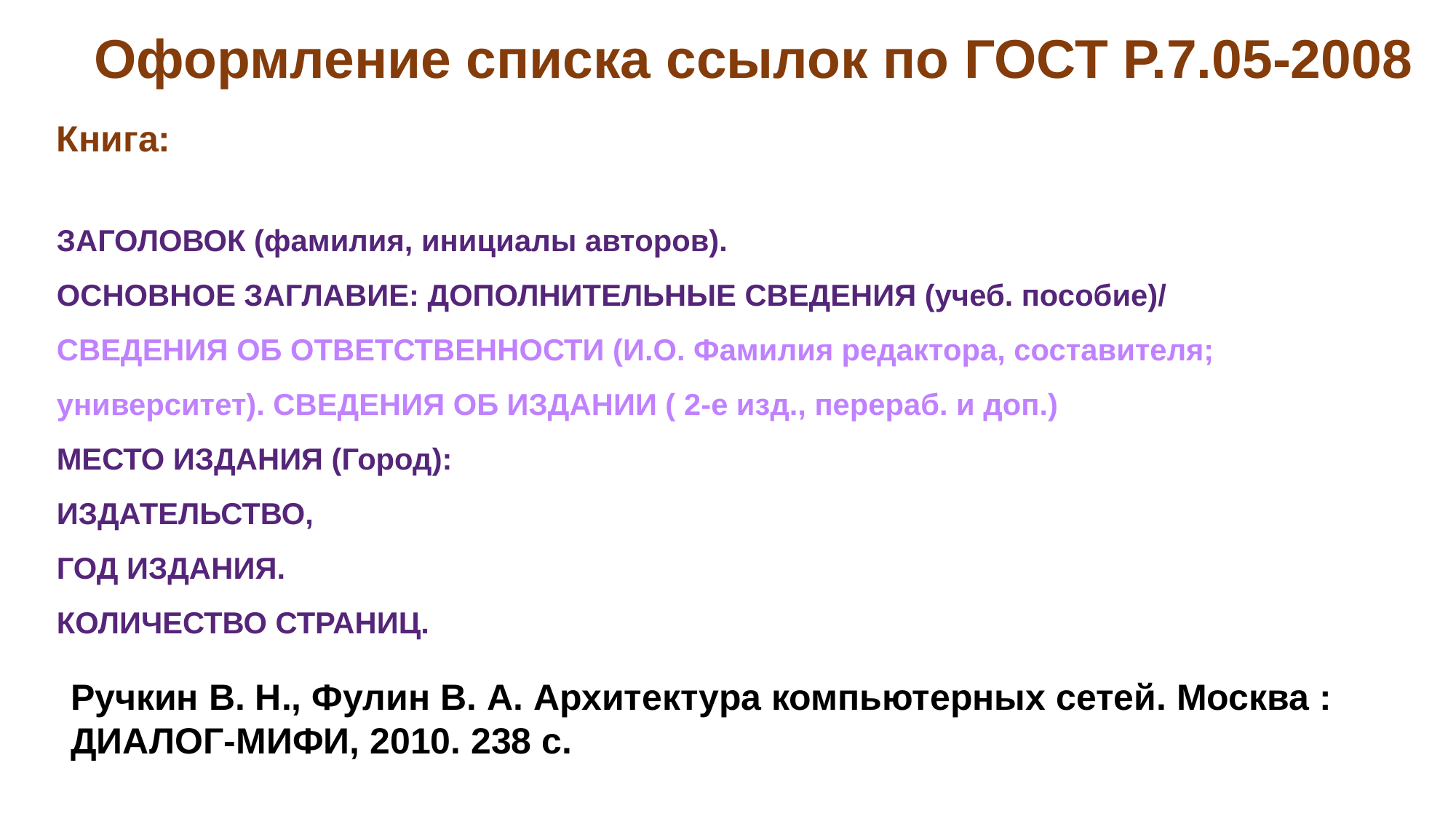

Оформление списка ссылок по ГОСТ Р.7.05-2008
Книга:

ЗАГОЛОВОК (фамилия, инициалы авторов).
ОСНОВНОЕ ЗАГЛАВИЕ: ДОПОЛНИТЕЛЬНЫЕ СВЕДЕНИЯ (учеб. пособие)/
СВЕДЕНИЯ ОБ ОТВЕТСТВЕННОСТИ (И.О. Фамилия редактора, составителя; университет). СВЕДЕНИЯ ОБ ИЗДАНИИ ( 2-е изд., перераб. и доп.)
МЕСТО ИЗДАНИЯ (Город):
ИЗДАТЕЛЬСТВО,
ГОД ИЗДАНИЯ.
КОЛИЧЕСТВО СТРАНИЦ.
Ручкин В. Н., Фулин В. А. Архитектура компьютерных сетей. Москва : ДИАЛОГ-МИФИ, 2010. 238 с.